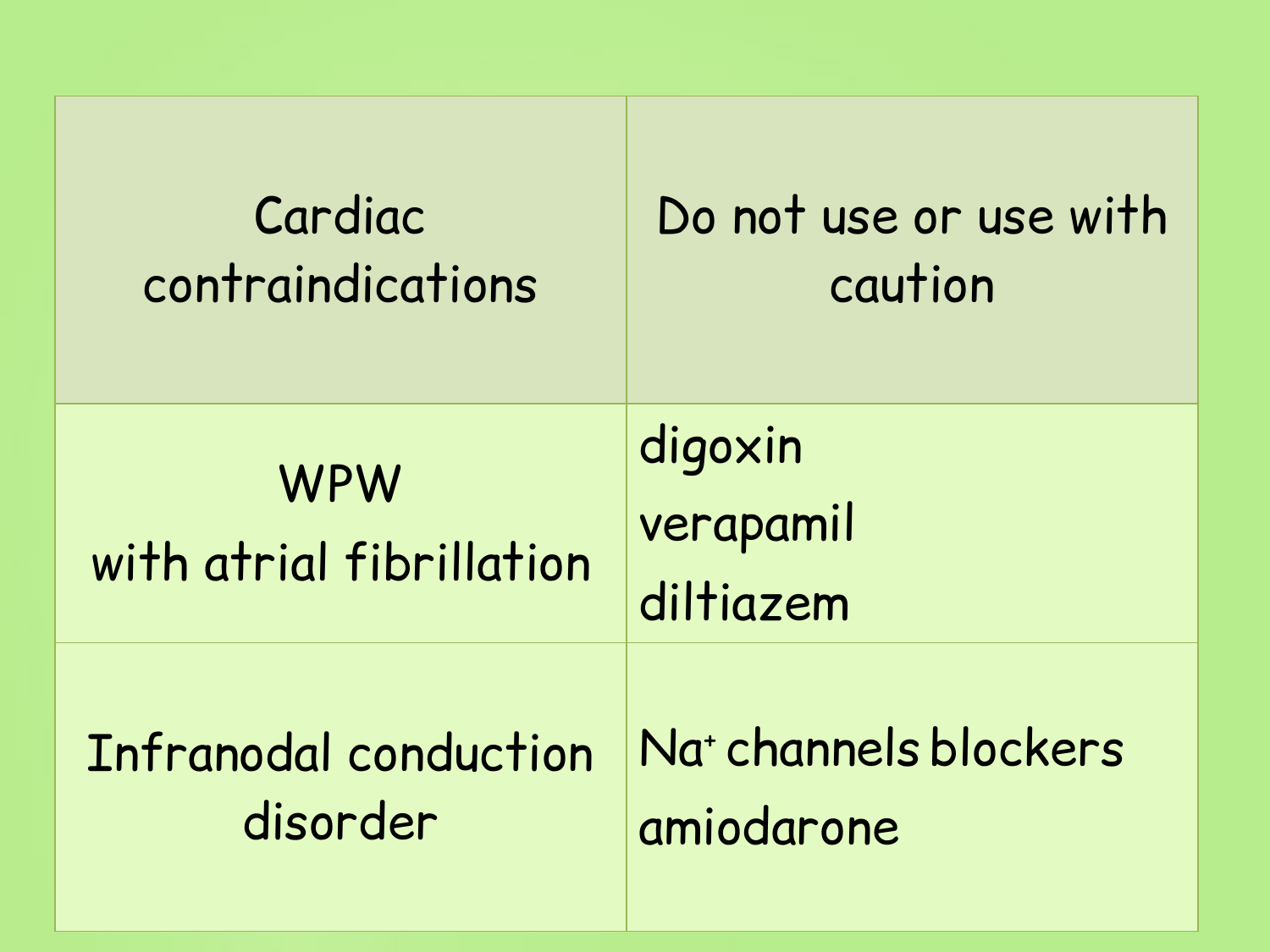

#
| Cardiac contraindications | Do not use or use with caution |
| --- | --- |
| WPW with atrial fibrillation | digoxin verapamil diltiazem |
| Infranodal conduction disorder | Na+ channels blockers amiodarone |